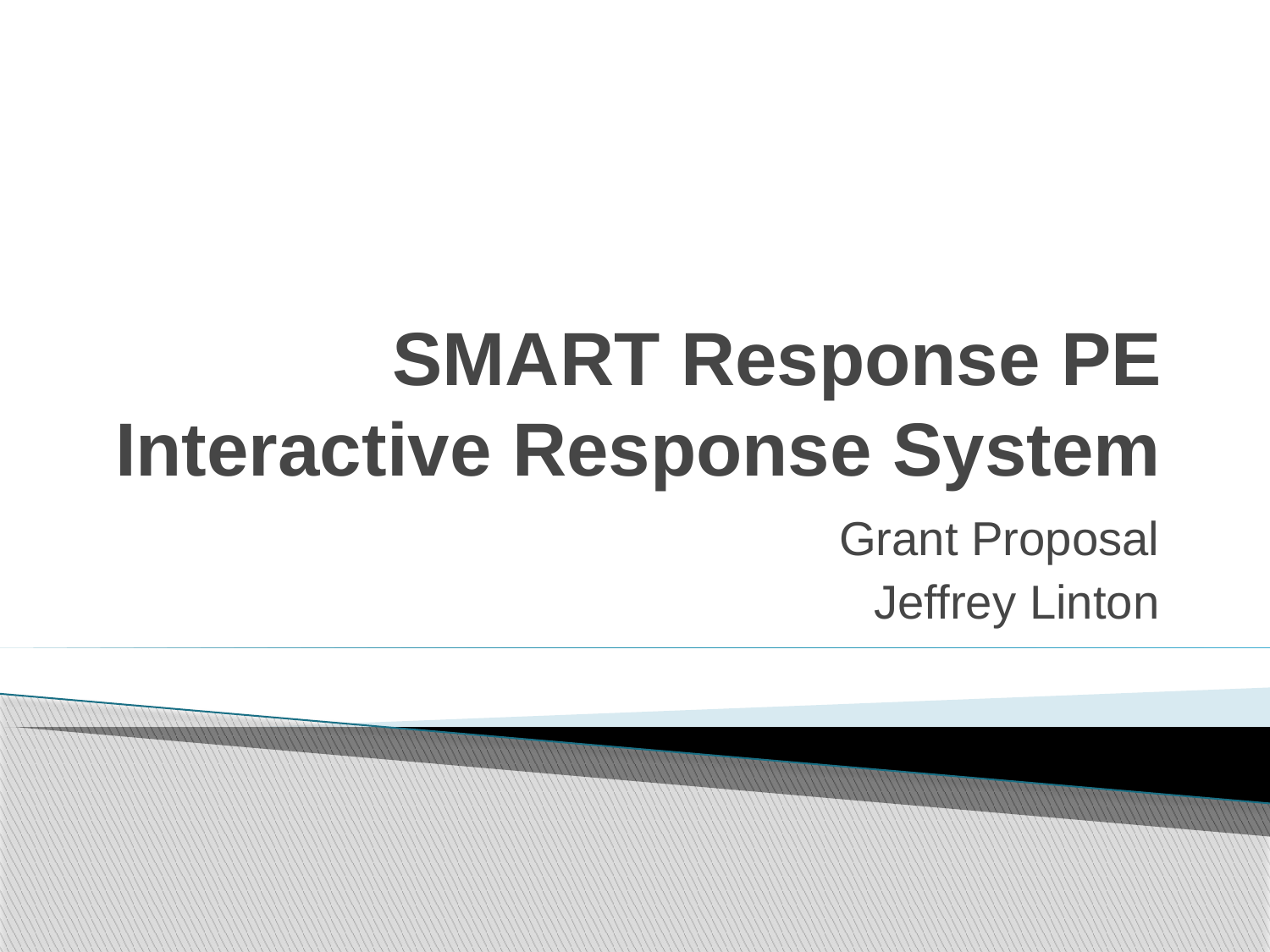

# SMART Response PE Interactive Response System
Grant Proposal
Jeffrey Linton